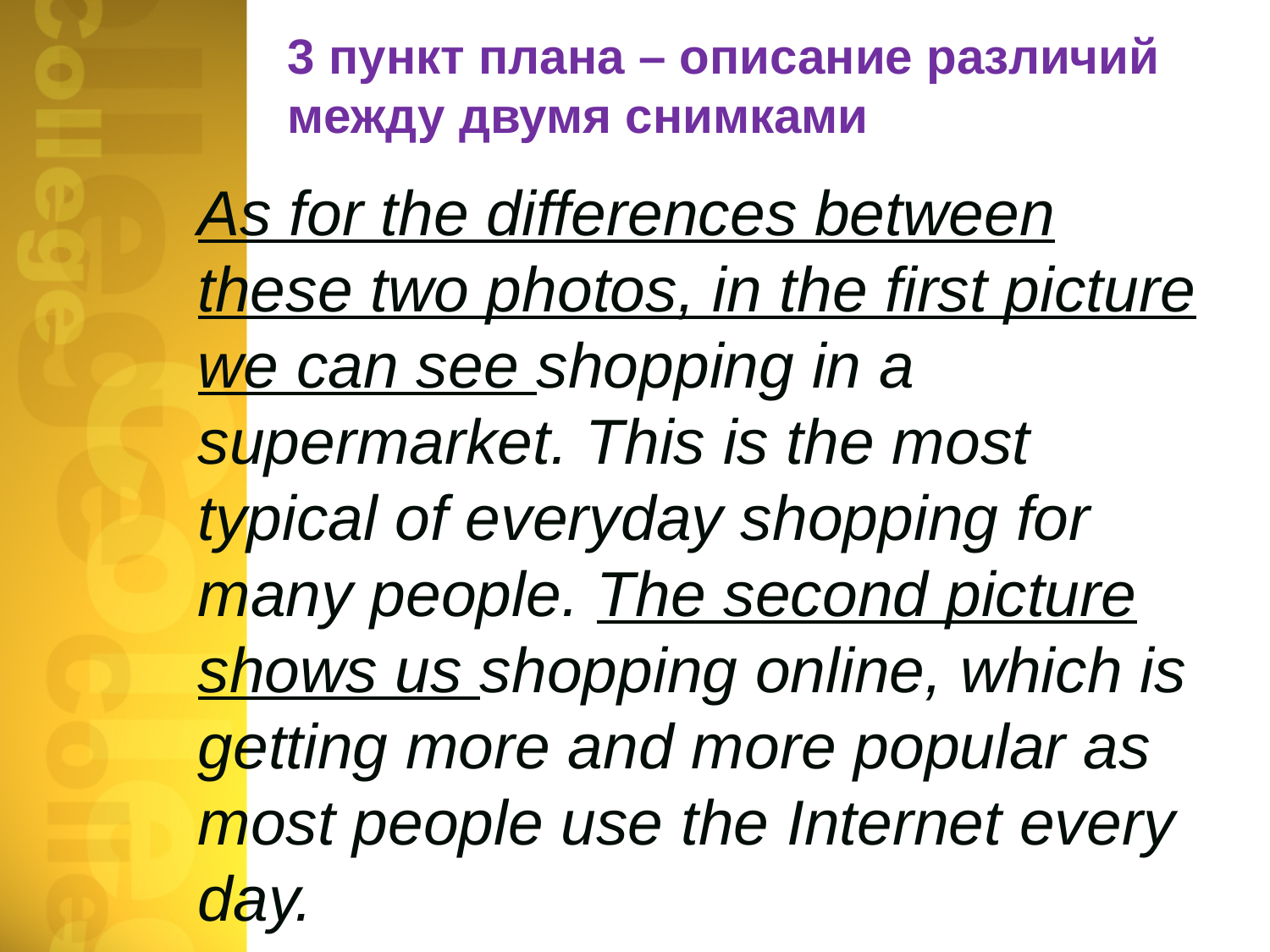

# 3 пункт плана – описание различий между двумя снимками
As for the differences between these two photos, in the first picture we can see shopping in a supermarket. This is the most typical of everyday shopping for many people. The second picture shows us shopping online, which is getting more and more popular as most people use the Internet every day.